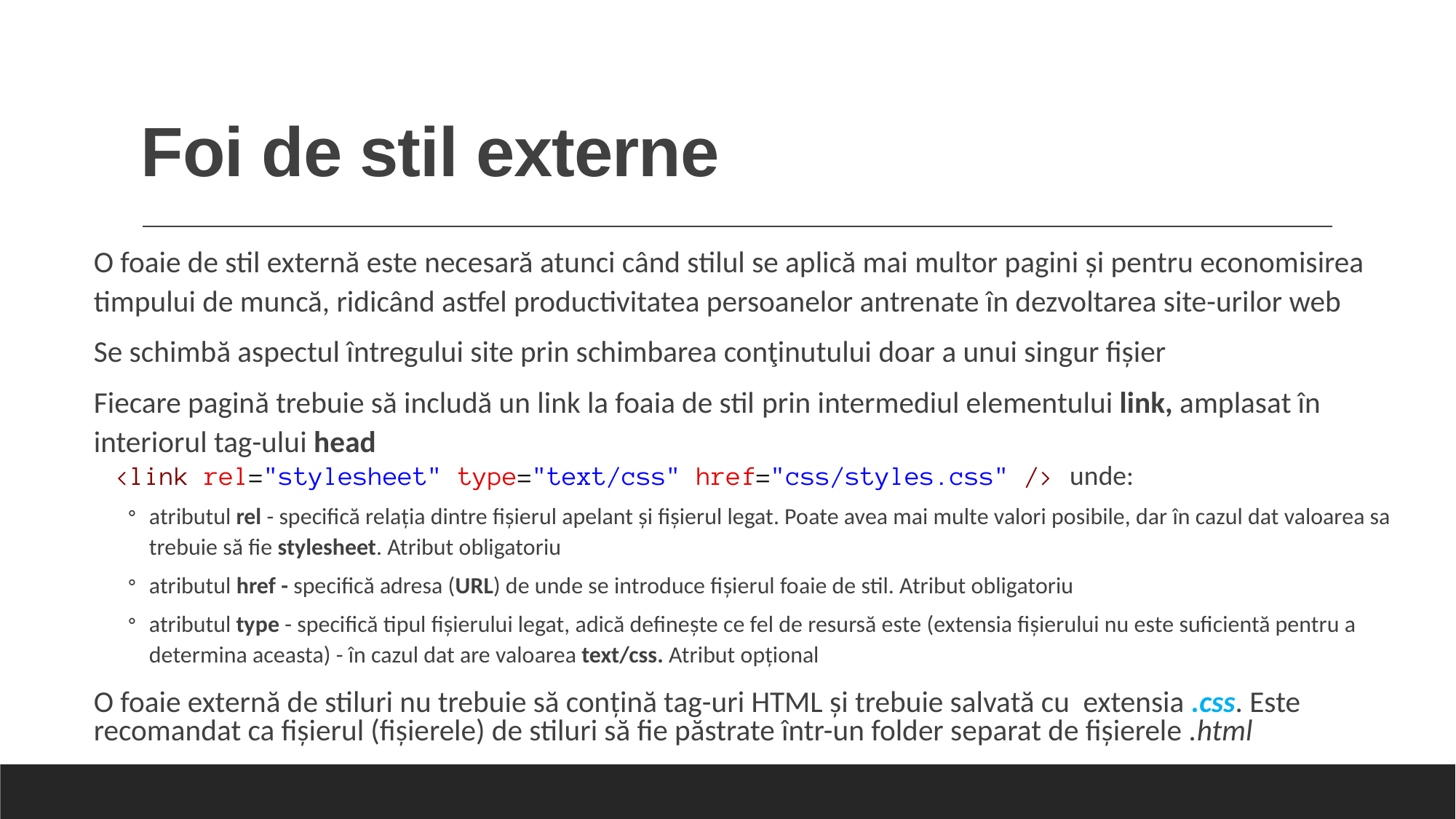

# Foi de stil externe
O foaie de stil externă este necesară atunci când stilul se aplică mai multor pagini şi pentru economisirea timpului de muncă, ridicând astfel productivitatea persoanelor antrenate în dezvoltarea site-urilor web
Se schimbă aspectul întregului site prin schimbarea conţinutului doar a unui singur fișier
Fiecare pagină trebuie să includă un link la foaia de stil prin intermediul elementului link, amplasat în interiorul tag-ului head
<link rel="stylesheet" type="text/css" href="css/styles.css" /> unde:
atributul rel - specifică relaţia dintre fişierul apelant şi fişierul legat. Poate avea mai multe valori posibile, dar în cazul dat valoarea sa trebuie să fie stylesheet. Atribut obligatoriu
atributul href - specifică adresa (URL) de unde se introduce fişierul foaie de stil. Atribut obligatoriu
atributul type - specifică tipul fişierului legat, adică defineşte ce fel de resursă este (extensia fişierului nu este suficientă pentru a determina aceasta) - în cazul dat are valoarea text/css. Atribut opțional
O foaie externă de stiluri nu trebuie să conţină tag-uri HTML şi trebuie salvată cu  extensia .css. Este recomandat ca fișierul (fișierele) de stiluri să fie păstrate într-un folder separat de fișierele .html